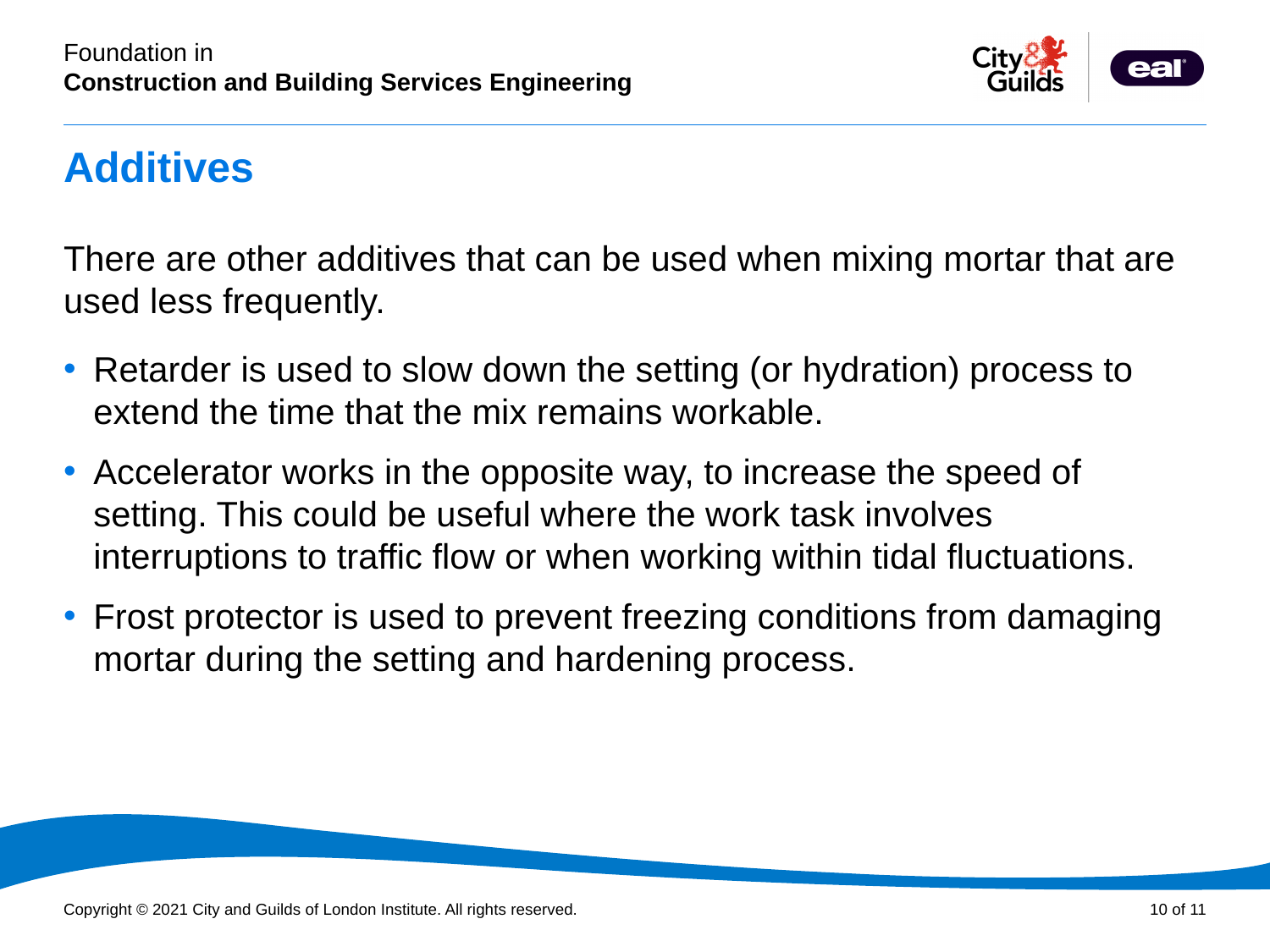

# Additives
There are other additives that can be used when mixing mortar that are used less frequently.
Retarder is used to slow down the setting (or hydration) process to extend the time that the mix remains workable.
Accelerator works in the opposite way, to increase the speed of setting. This could be useful where the work task involves interruptions to traffic flow or when working within tidal fluctuations.
Frost protector is used to prevent freezing conditions from damaging mortar during the setting and hardening process.